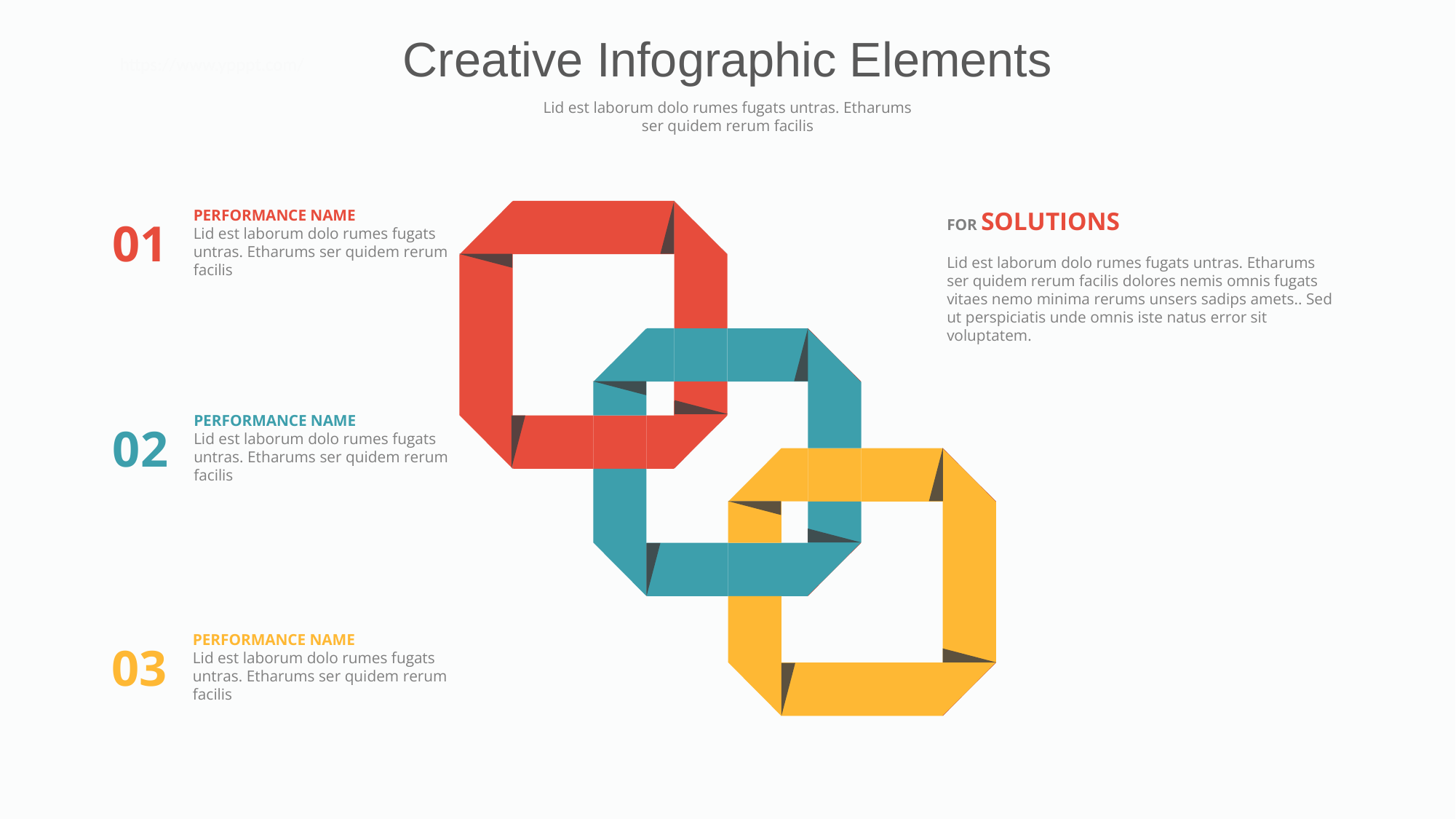

Creative Infographic Elements
https://www.ypppt.com/
Lid est laborum dolo rumes fugats untras. Etharums ser quidem rerum facilis
PERFORMANCE NAME
Lid est laborum dolo rumes fugats untras. Etharums ser quidem rerum facilis

FOR SOLUTIONS

Lid est laborum dolo rumes fugats untras. Etharums ser quidem rerum facilis dolores nemis omnis fugats vitaes nemo minima rerums unsers sadips amets.. Sed ut perspiciatis unde omnis iste natus error sit voluptatem.
01
PERFORMANCE NAME
Lid est laborum dolo rumes fugats untras. Etharums ser quidem rerum facilis
02
PERFORMANCE NAME
Lid est laborum dolo rumes fugats untras. Etharums ser quidem rerum facilis
03